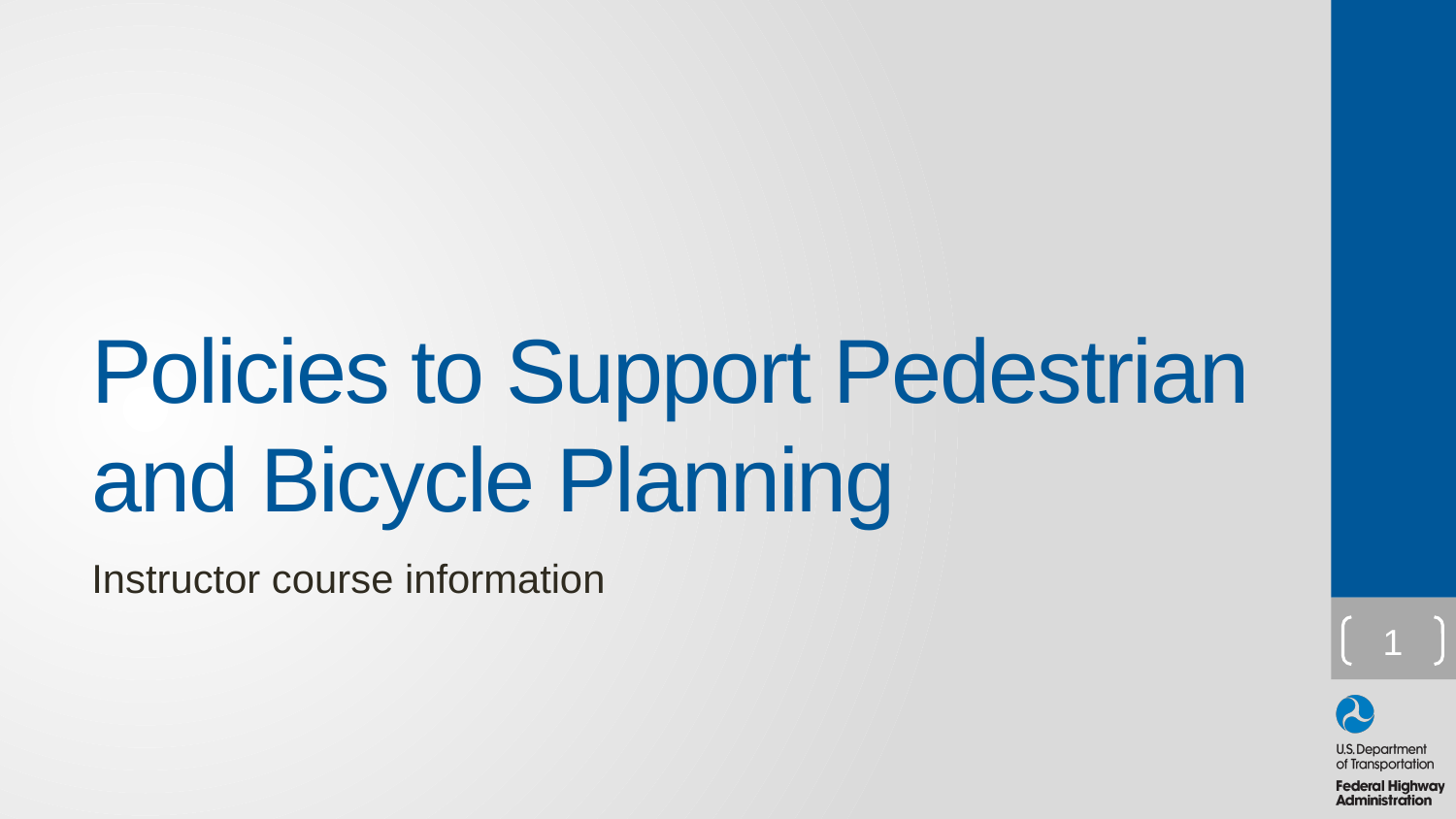

# Policies to Support Pedestrian and Bicycle Planning
Instructor course information
1